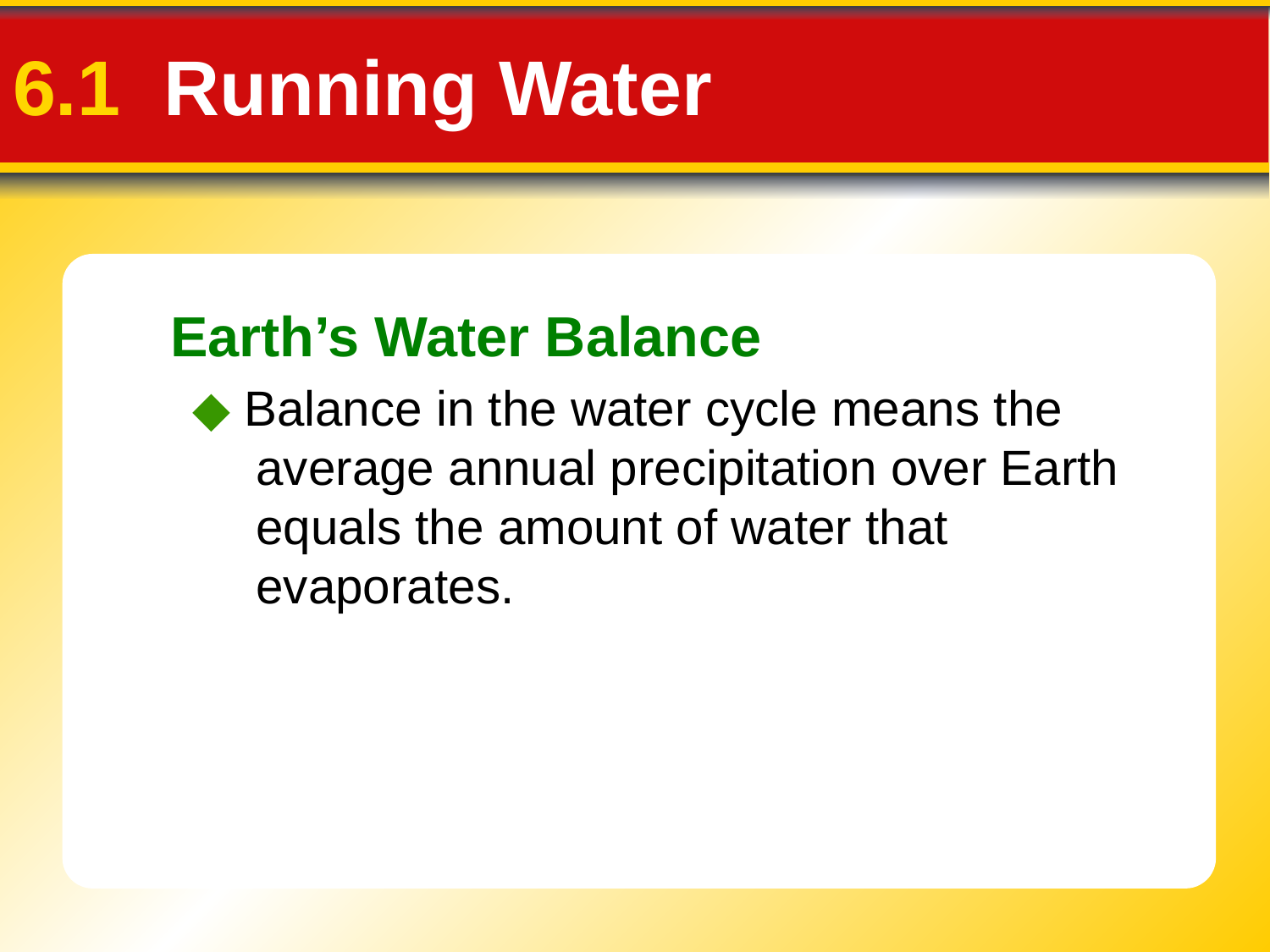

Earth’s Water Balance
# 6.1  Running Water
◆ Balance in the water cycle means the average annual precipitation over Earth equals the amount of water that evaporates.